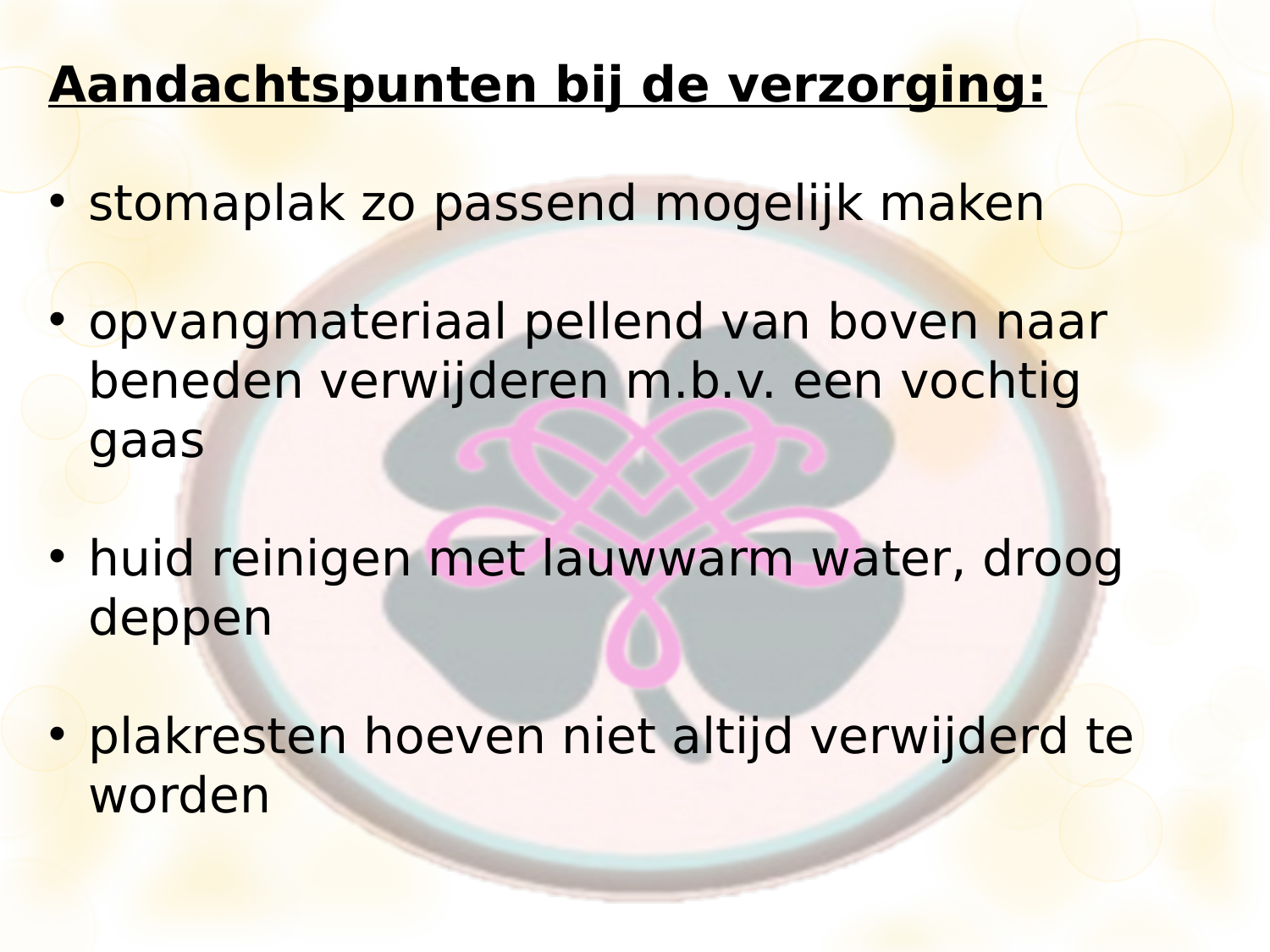

Aandachtspunten bij de verzorging:
stomaplak zo passend mogelijk maken

opvangmateriaal pellend van boven naar beneden verwijderen m.b.v. een vochtig gaas

huid reinigen met lauwwarm water, droog deppen

plakresten hoeven niet altijd verwijderd te worden